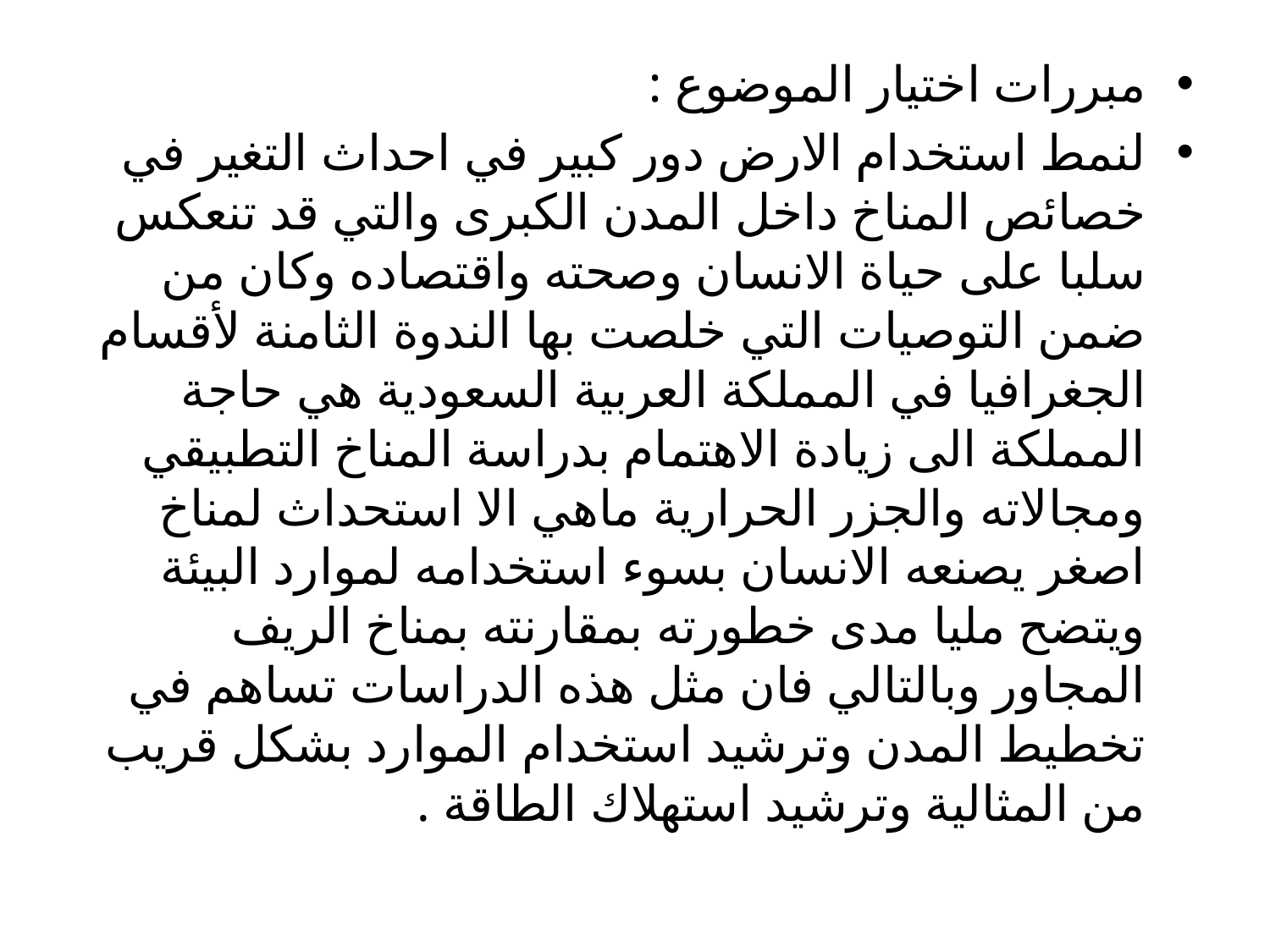

مبررات اختيار الموضوع :
لنمط استخدام الارض دور كبير في احداث التغير في خصائص المناخ داخل المدن الكبرى والتي قد تنعكس سلبا على حياة الانسان وصحته واقتصاده وكان من ضمن التوصيات التي خلصت بها الندوة الثامنة لأقسام الجغرافيا في المملكة العربية السعودية هي حاجة المملكة الى زيادة الاهتمام بدراسة المناخ التطبيقي ومجالاته والجزر الحرارية ماهي الا استحداث لمناخ اصغر يصنعه الانسان بسوء استخدامه لموارد البيئة ويتضح مليا مدى خطورته بمقارنته بمناخ الريف المجاور وبالتالي فان مثل هذه الدراسات تساهم في تخطيط المدن وترشيد استخدام الموارد بشكل قريب من المثالية وترشيد استهلاك الطاقة .